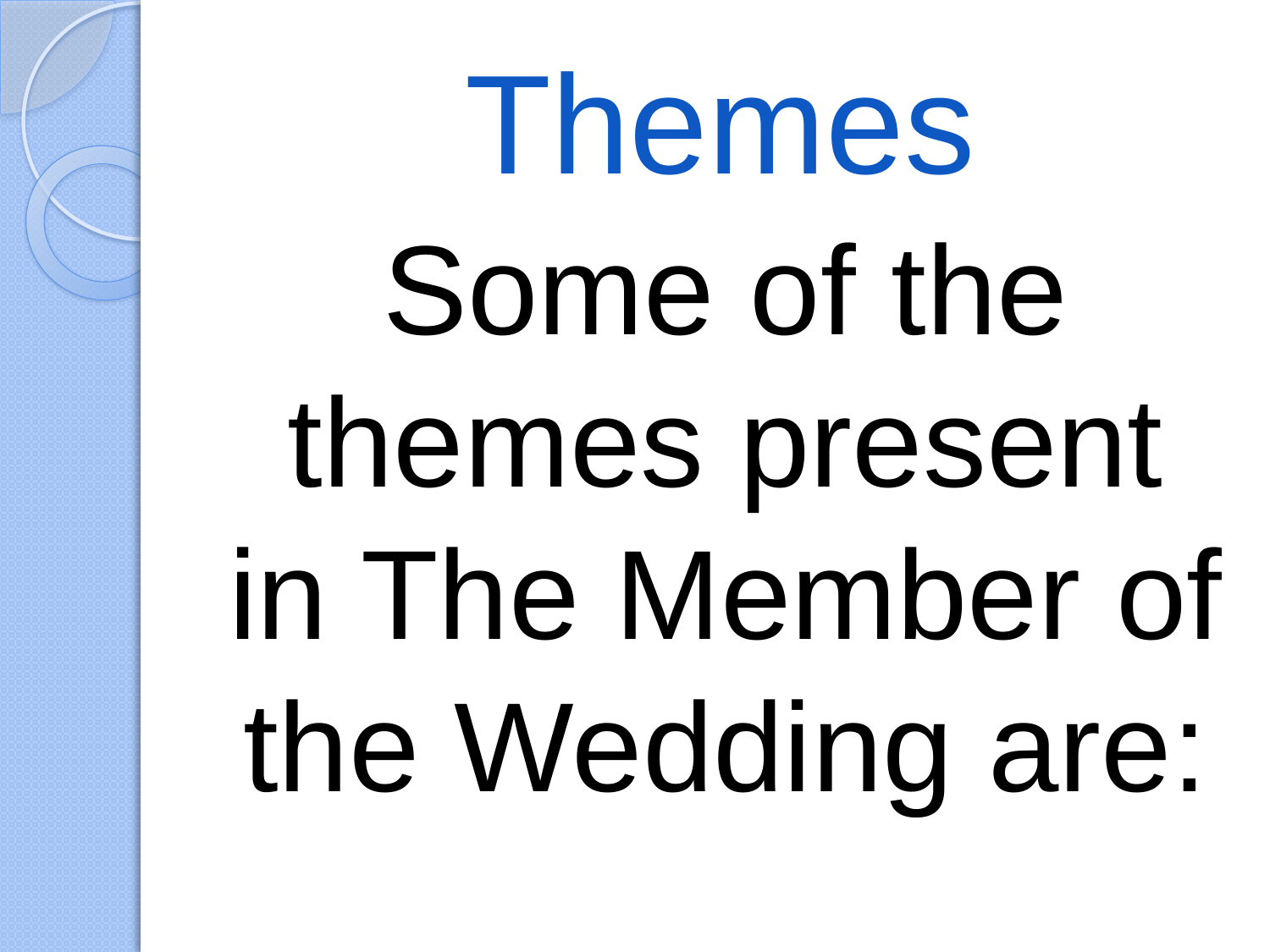

# Themes
Some of the themes present in The Member of the Wedding are: